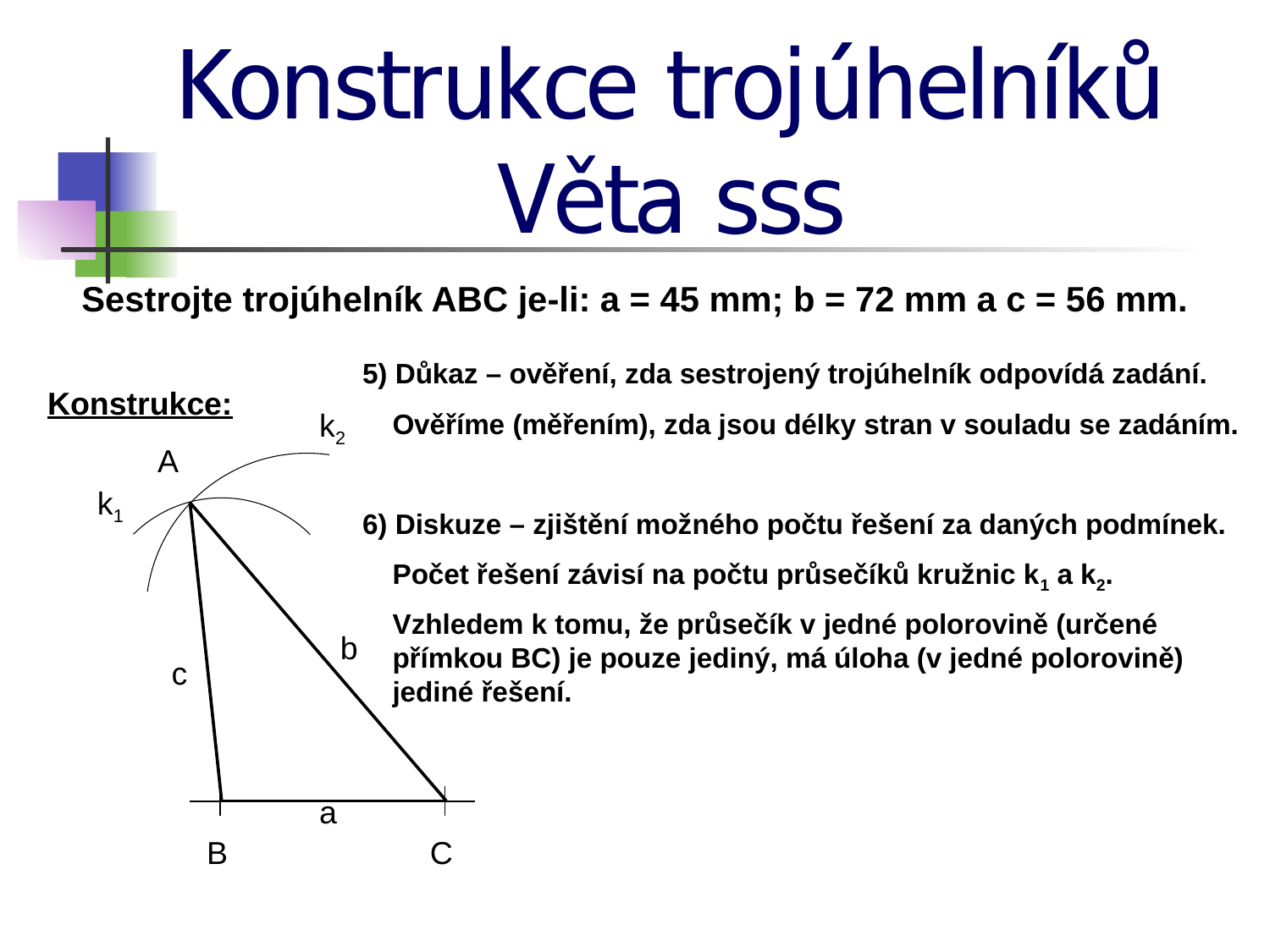

Konstrukce trojúhelníků
Věta sss
Sestrojte trojúhelník ABC je-li: a = 45 mm; b = 72 mm a c = 56 mm.
5) Důkaz – ověření, zda sestrojený trojúhelník odpovídá zadání.
Konstrukce:
k2
Ověříme (měřením), zda jsou délky stran v souladu se zadáním.
A

k1

6) Diskuze – zjištění možného počtu řešení za daných podmínek.
Počet řešení závisí na počtu průsečíků kružnic k1 a k2.
Vzhledem k tomu, že průsečík v jedné polorovině (určené přímkou BC) je pouze jediný, má úloha (v jedné polorovině) jediné řešení.
b
c
a
B
C